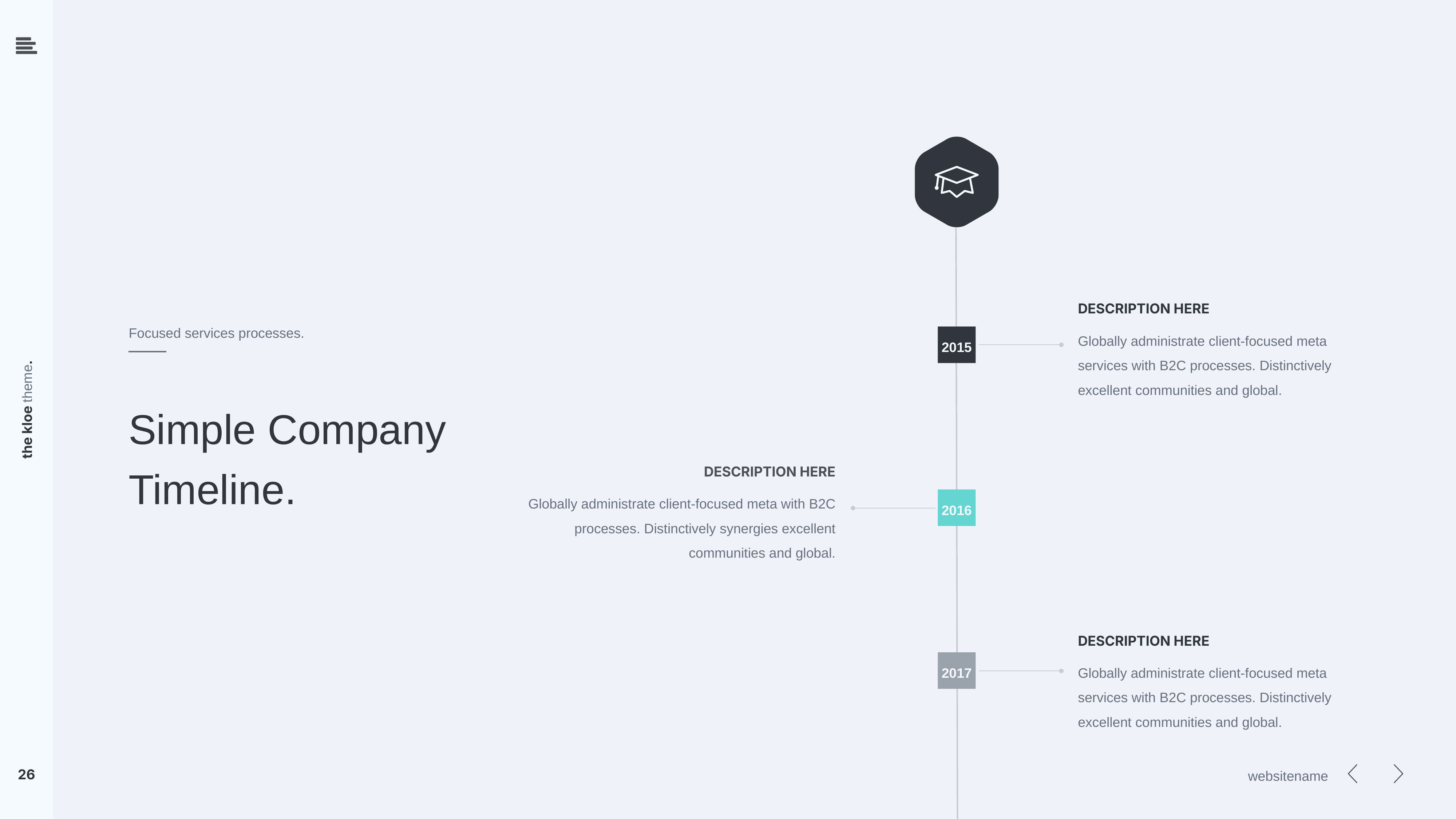

DESCRIPTION HERE
Globally administrate client-focused meta services with B2C processes. Distinctively excellent communities and global.
Focused services processes.
2015

Simple Company
Timeline.
DESCRIPTION HERE
Globally administrate client-focused meta with B2C processes. Distinctively synergies excellent communities and global.
2016

DESCRIPTION HERE
Globally administrate client-focused meta services with B2C processes. Distinctively excellent communities and global.
2017

26